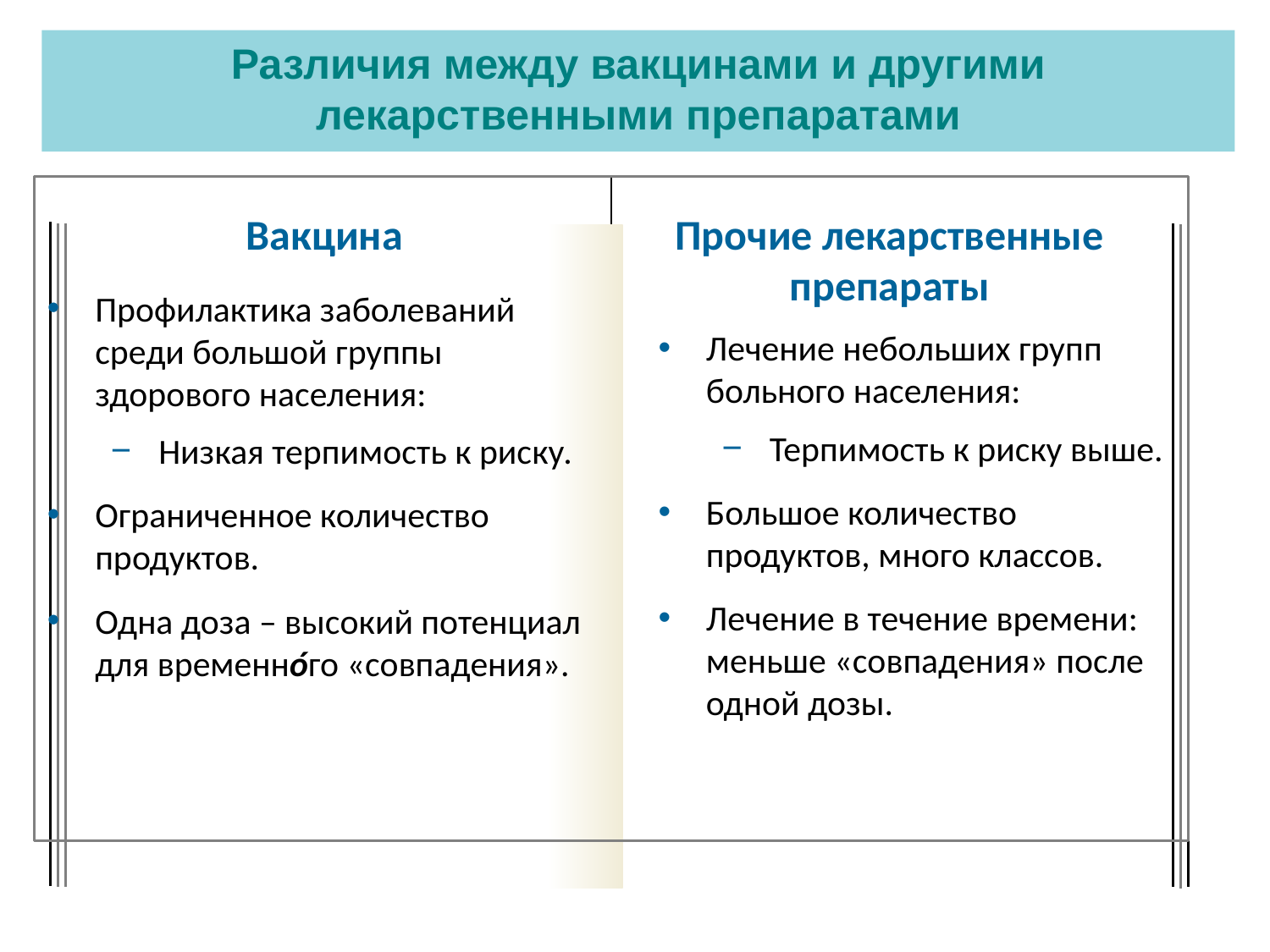

Различия между вакцинами и другими лекарственными препаратами

Вакцина
Прочие лекарственные препараты

Профилактика заболеваний среди большой группы  здорового населения:
Низкая терпимость к риску.
Ограниченное количество продуктов.
Одна доза – высокий потенциал для временнóго «совпадения».
Лечение небольших групп больного населения:
Терпимость к риску выше.
Большое количество продуктов, много классов.
Лечение в течение времени: меньше «совпадения» после одной дозы.